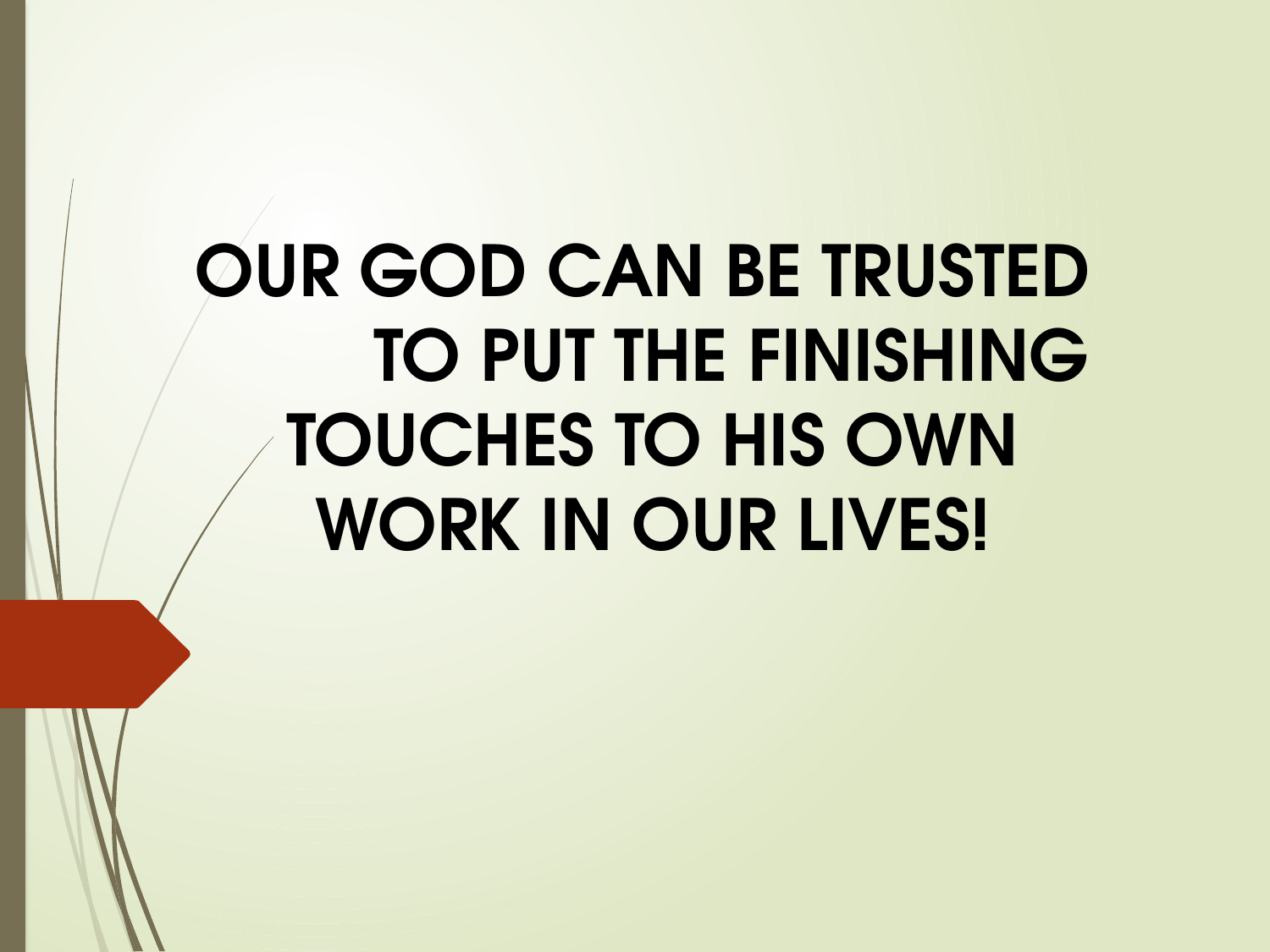

OUR GOD CAN BE TRUSTED          TO PUT THE FINISHING TOUCHES TO HIS OWN WORK IN OUR LIVES!